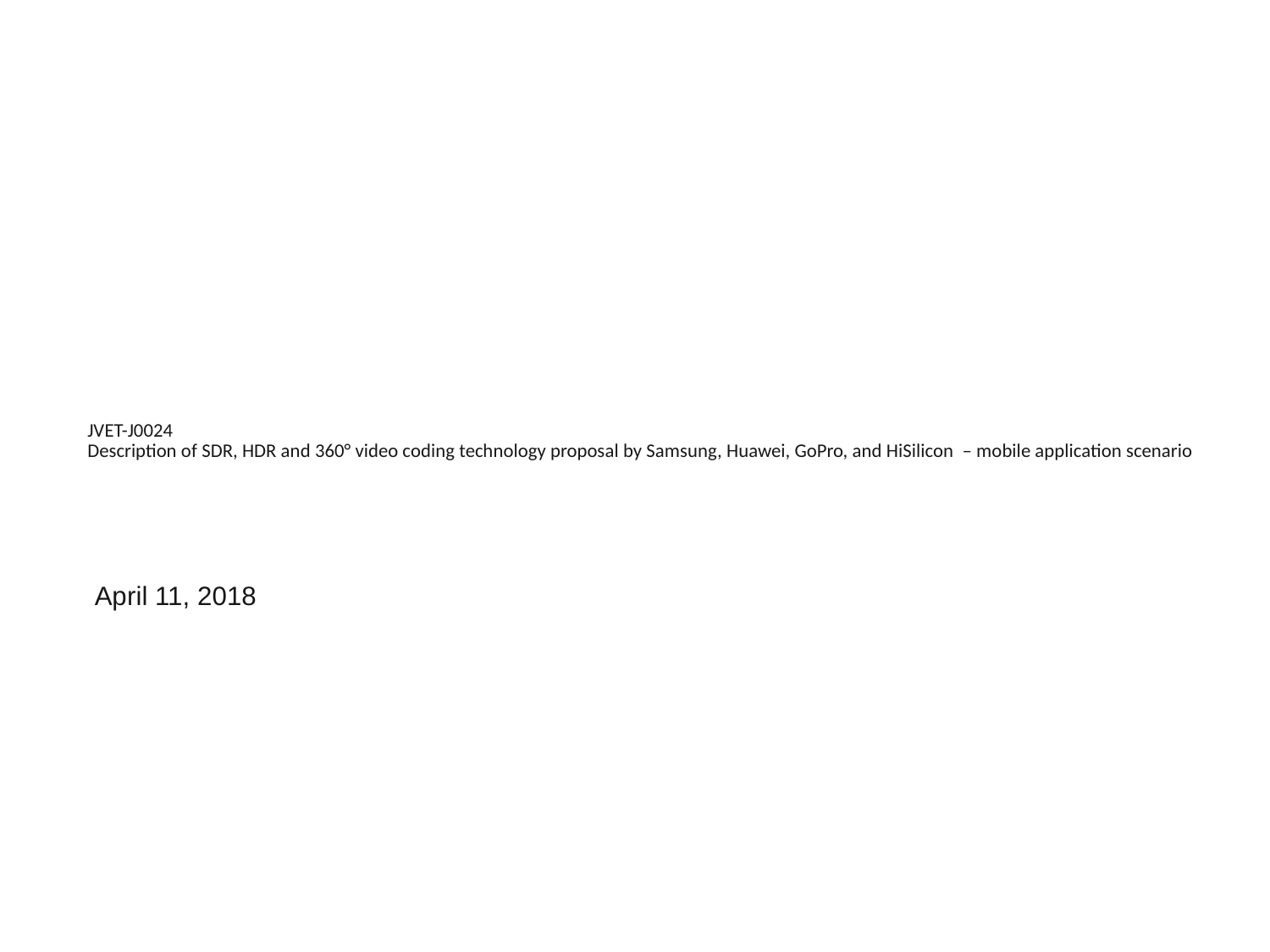

# JVET-J0024 Description of SDR, HDR and 360° video coding technology proposal by Samsung, Huawei, GoPro, and HiSilicon  – mobile application scenario
 April 11, 2018